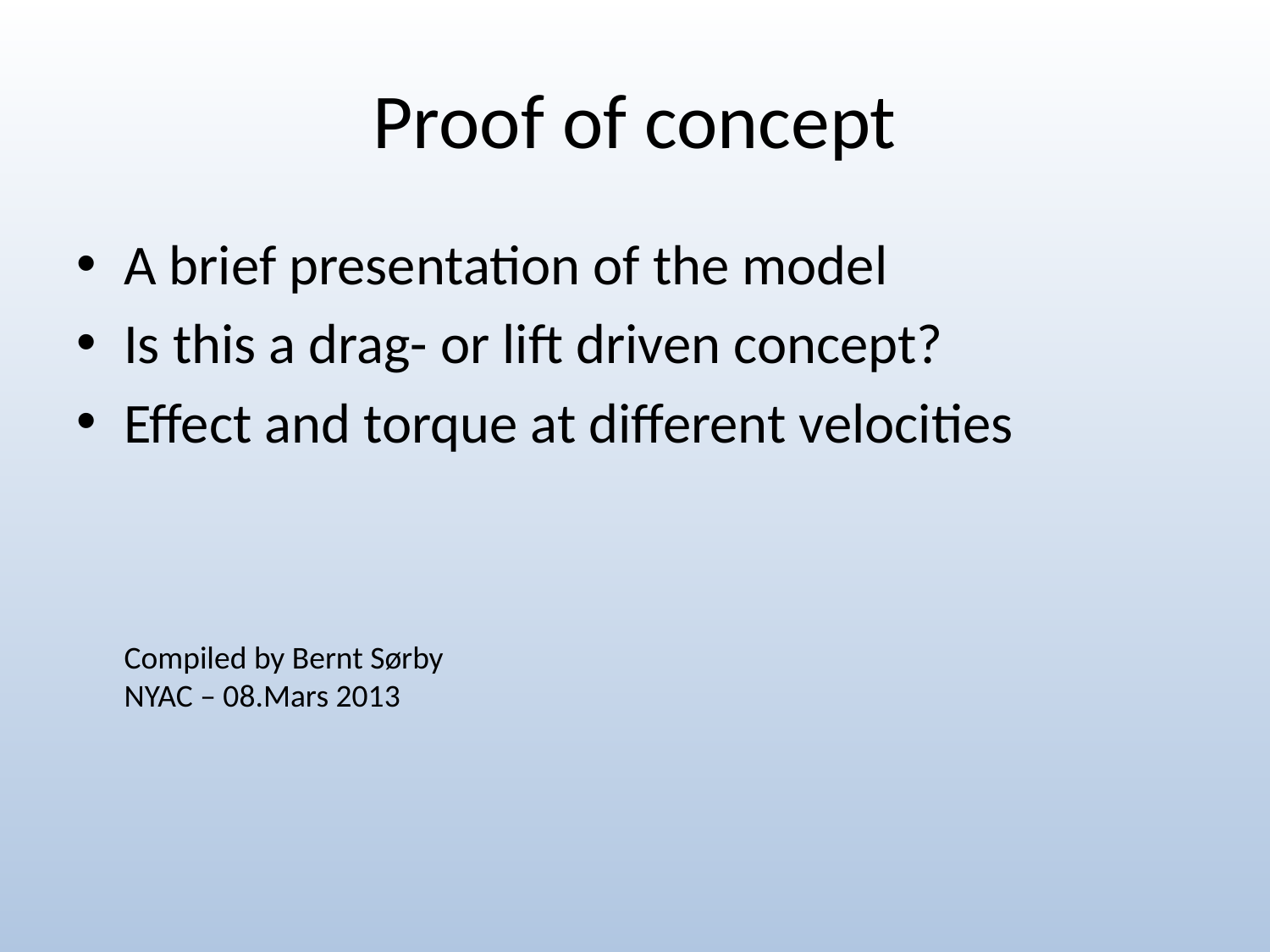

# Proof of concept
A brief presentation of the model
Is this a drag- or lift driven concept?
Effect and torque at different velocities
Compiled by Bernt Sørby
NYAC – 08.Mars 2013